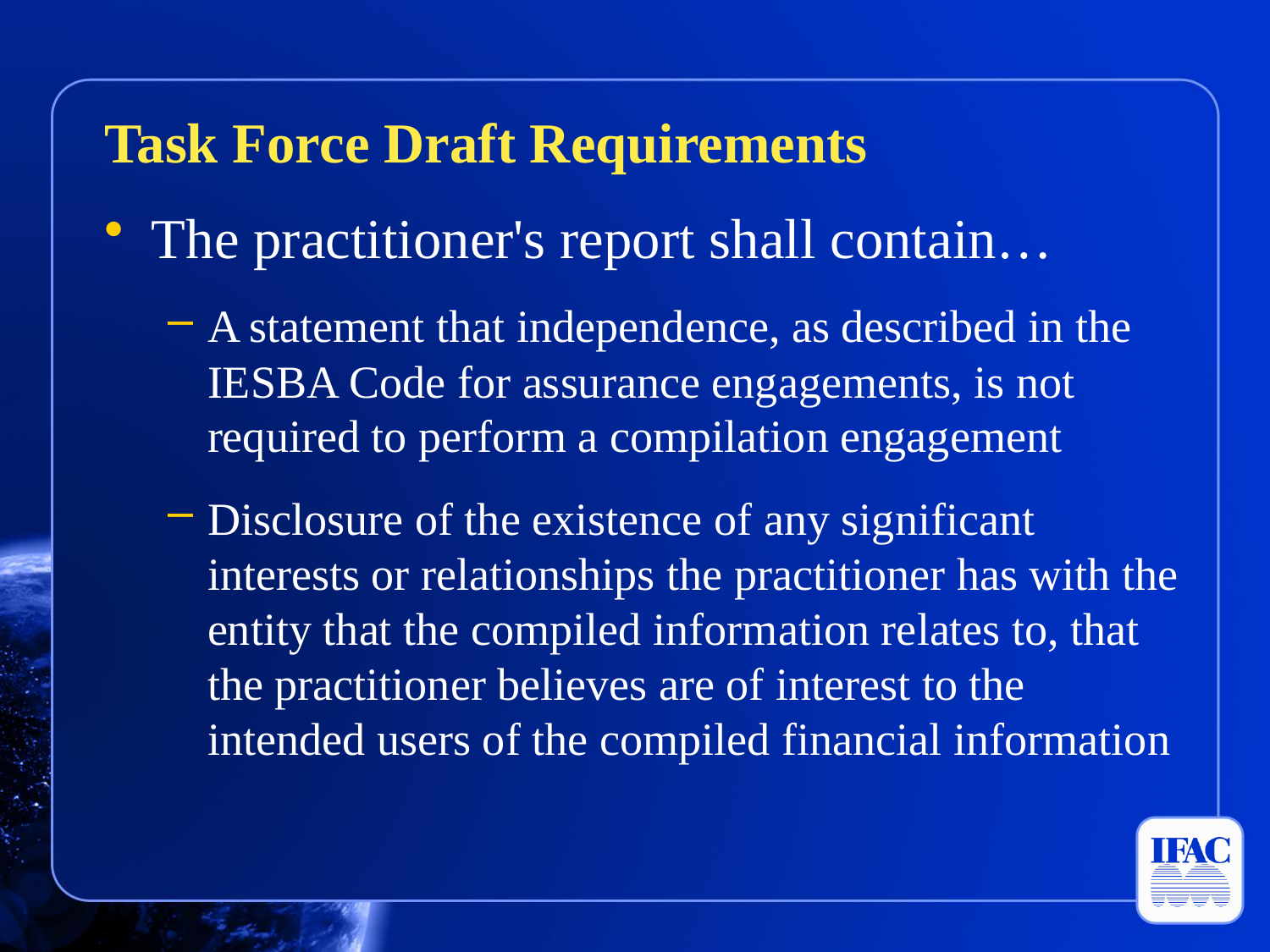

Task Force Draft Requirements
The practitioner's report shall contain…
A statement that independence, as described in the IESBA Code for assurance engagements, is not required to perform a compilation engagement
Disclosure of the existence of any significant interests or relationships the practitioner has with the entity that the compiled information relates to, that the practitioner believes are of interest to the intended users of the compiled financial information